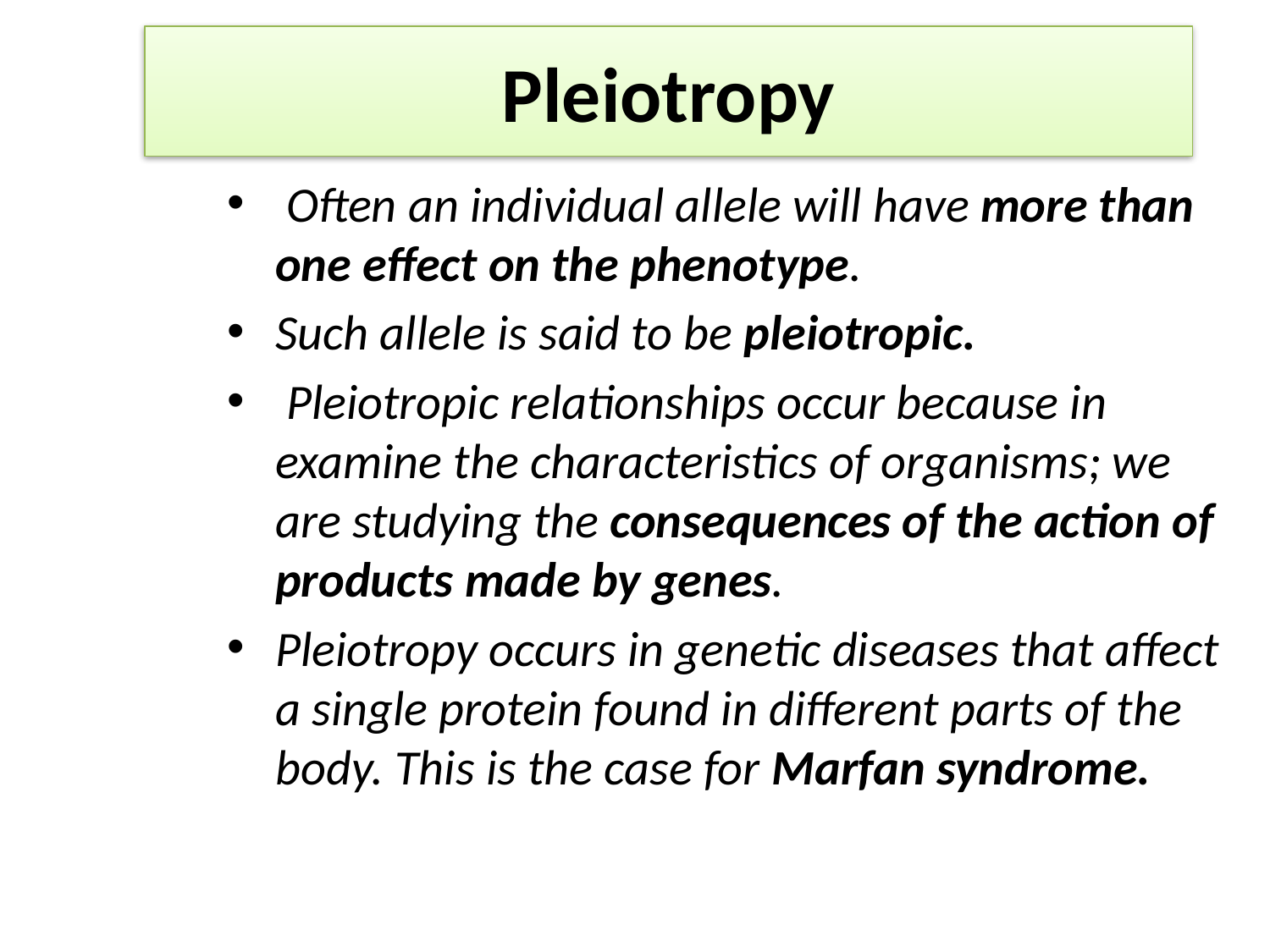

# Pleiotropy
 Often an individual allele will have more than one effect on the phenotype.
Such allele is said to be pleiotropic.
 Pleiotropic relationships occur because in examine the characteristics of organisms; we are studying the consequences of the action of products made by genes.
Pleiotropy occurs in genetic diseases that affect a single protein found in different parts of the body. This is the case for Marfan syndrome.